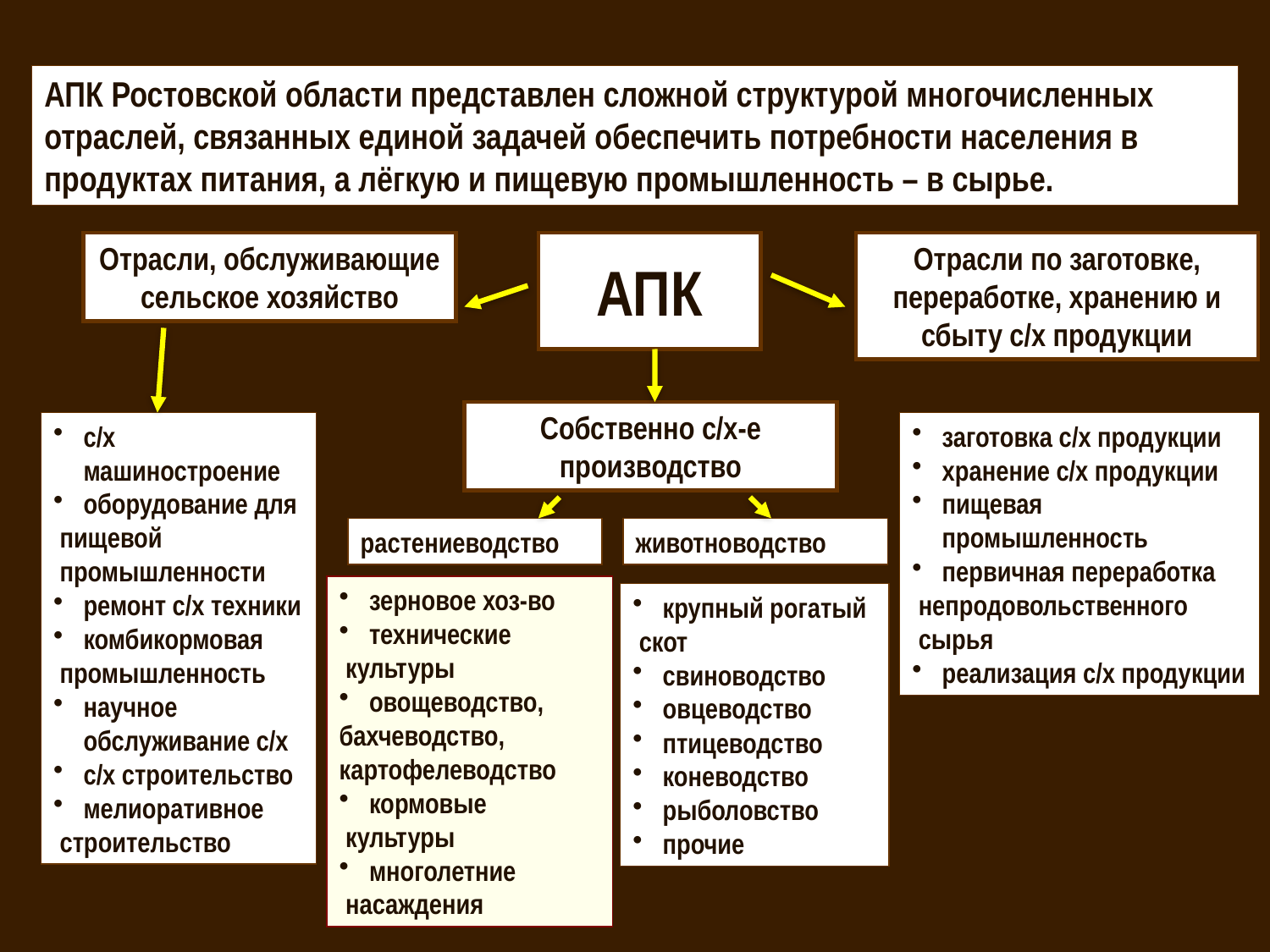

АПК Ростовской области представлен сложной структурой многочисленных отраслей, связанных единой задачей обеспечить потребности населения в продуктах питания, а лёгкую и пищевую промышленность – в сырье.
Отрасли, обслуживающие сельское хозяйство
АПК
Отрасли по заготовке, переработке, хранению и сбыту с/х продукции

Собственно с/х-е производство
с/х машиностроение
оборудование для
 пищевой
 промышленности
ремонт с/х техники
комбикормовая
 промышленность
научное обслуживание с/х
с/х строительство
мелиоративное
 строительство
заготовка с/х продукции
хранение с/х продукции
пищевая промышленность
первичная переработка
 непродовольственного
 сырья
реализация с/х продукции

растениеводство
животноводство
зерновое хоз-во
технические
 культуры
овощеводство,
бахчеводство,  картофелеводство
кормовые
 культуры
многолетние
 насаждения
крупный рогатый
 скот
свиноводство
овцеводство
птицеводство
коневодство
рыболовство
прочие